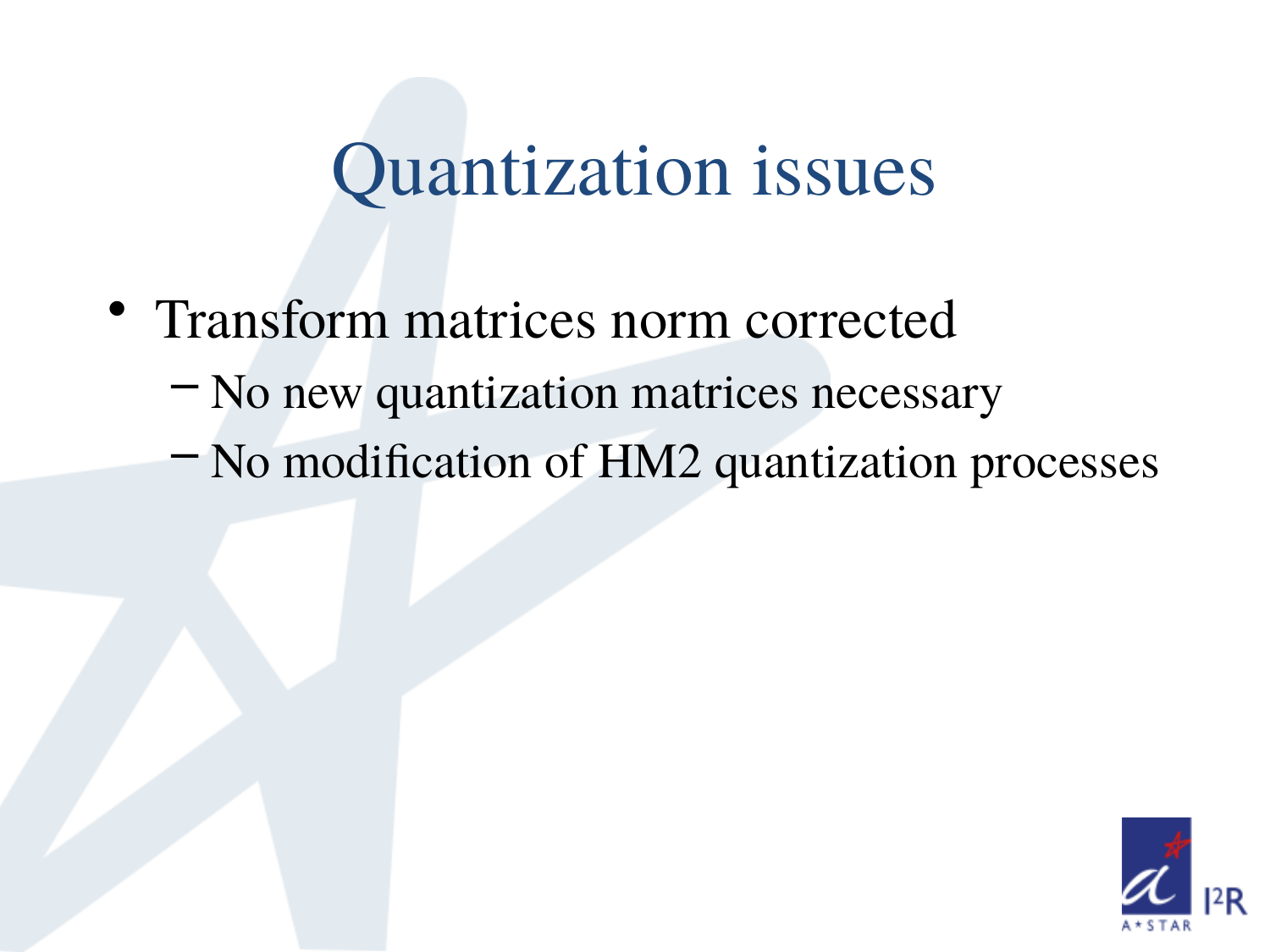

# Quantization issues
Transform matrices norm corrected
No new quantization matrices necessary
No modification of HM2 quantization processes